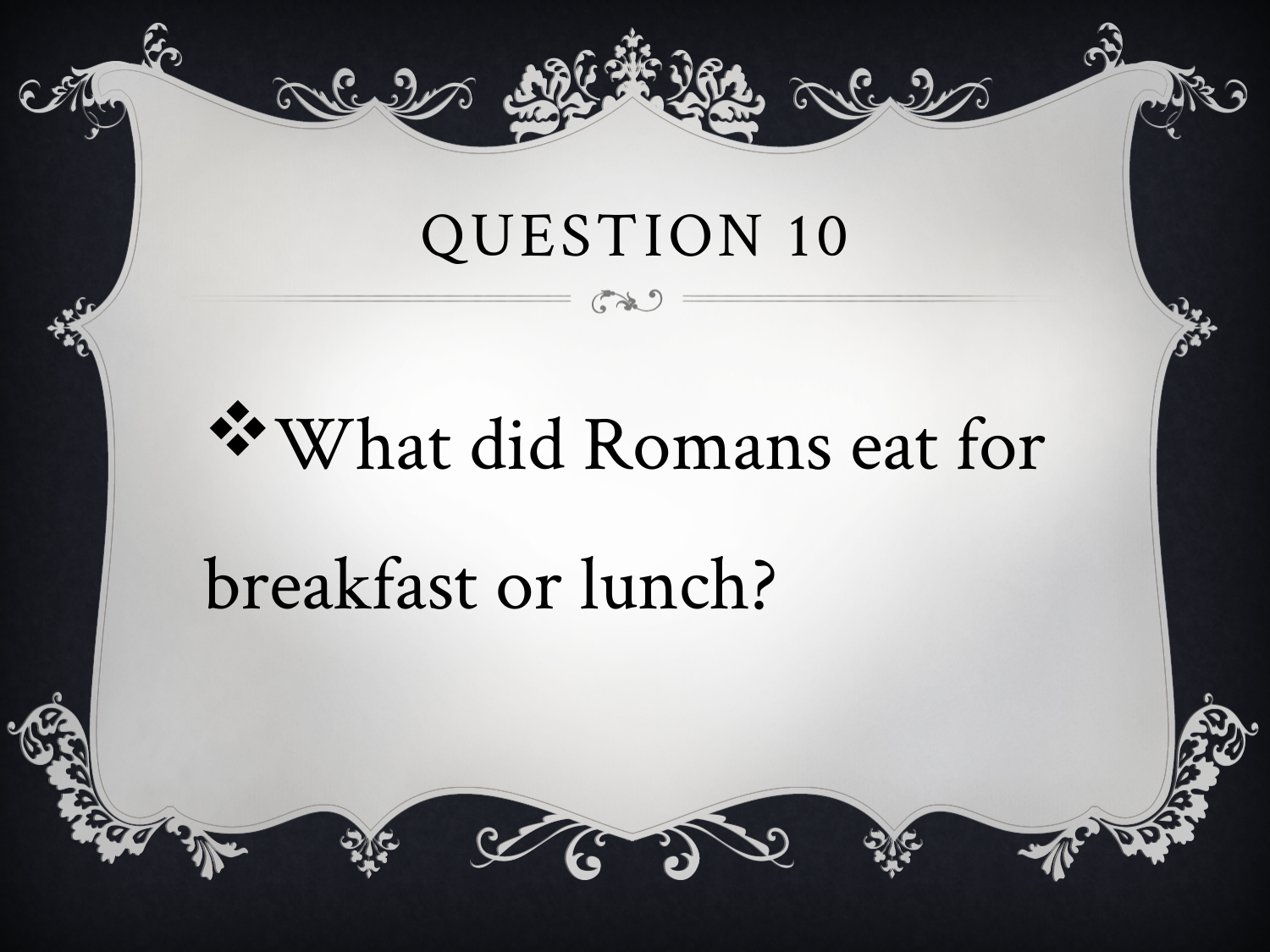

# Question 10
What did Romans eat for breakfast or lunch?